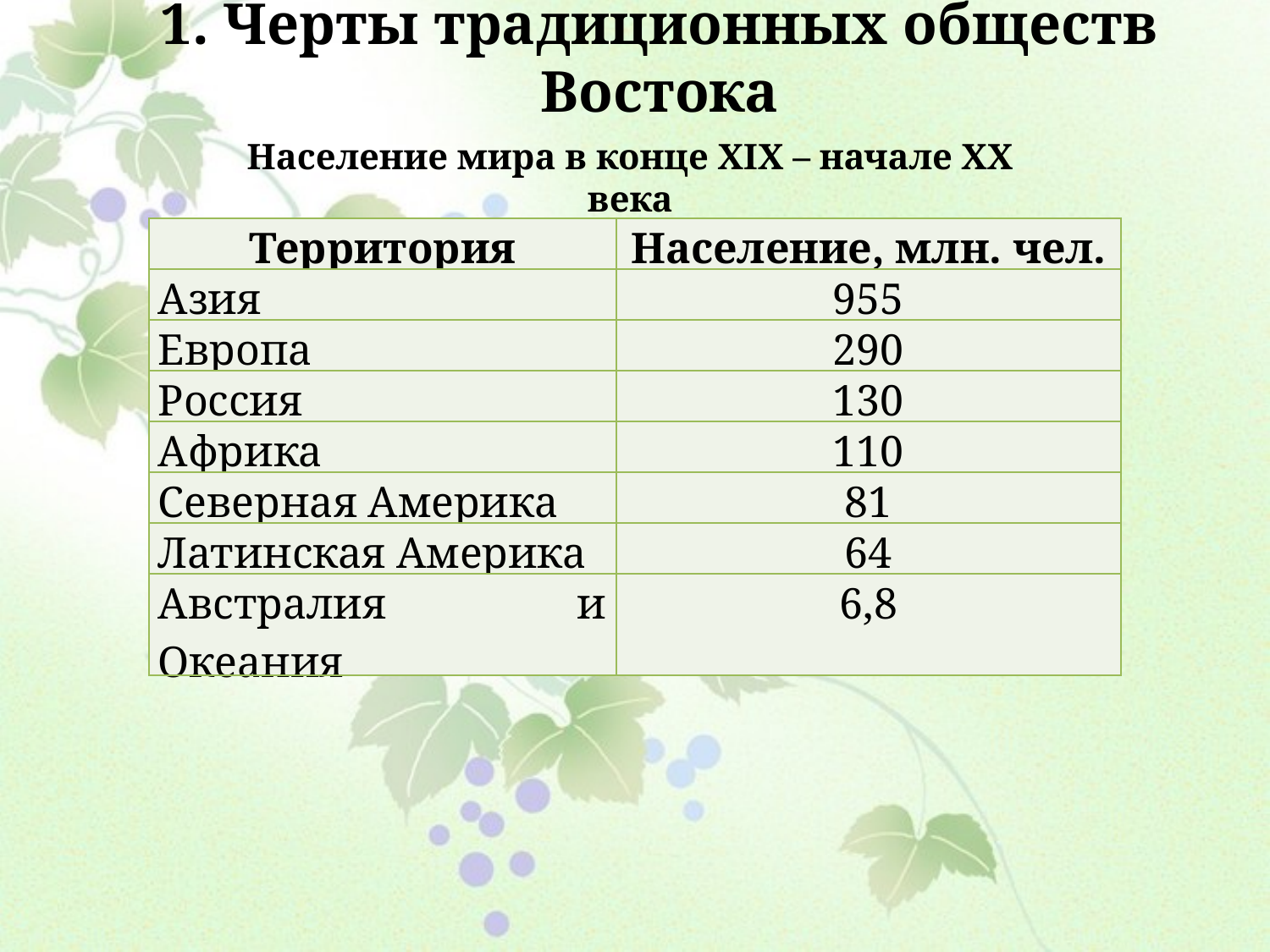

# 1. Черты традиционных обществ Востока
Население мира в конце XIX – начале ХХ века
| Территория | Население, млн. чел. |
| --- | --- |
| Азия | 955 |
| Европа | 290 |
| Россия | 130 |
| Африка | 110 |
| Северная Америка | 81 |
| Латинская Америка | 64 |
| Австралия и Океания | 6,8 |